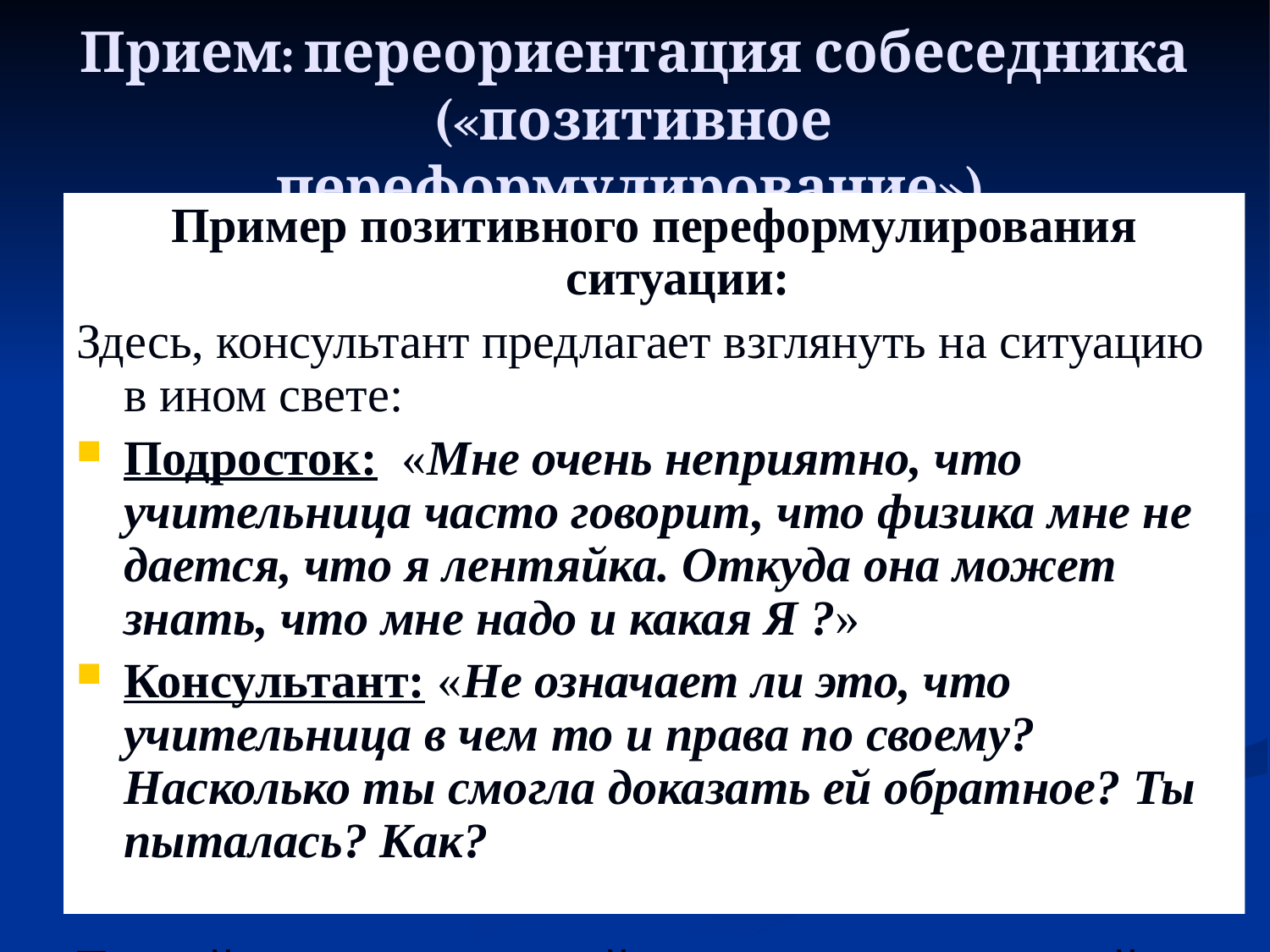

# Прием: переориентация собеседника («позитивное переформулирование»).
Пример позитивного переформулирования ситуации:
Здесь, консультант предлагает взглянуть на ситуацию в ином свете:
Подросток:  «Мне очень неприятно, что учительница часто говорит, что физика мне не дается, что я лентяйка. Откуда она может знать, что мне надо и какая Я ?»
Консультант: «Не означает ли это, что  учительница в чем то и права по своему? Насколько ты смогла доказать ей обратное? Ты пыталась? Как?

Т.е. найти положительный аспект в отрицательной ситуации.